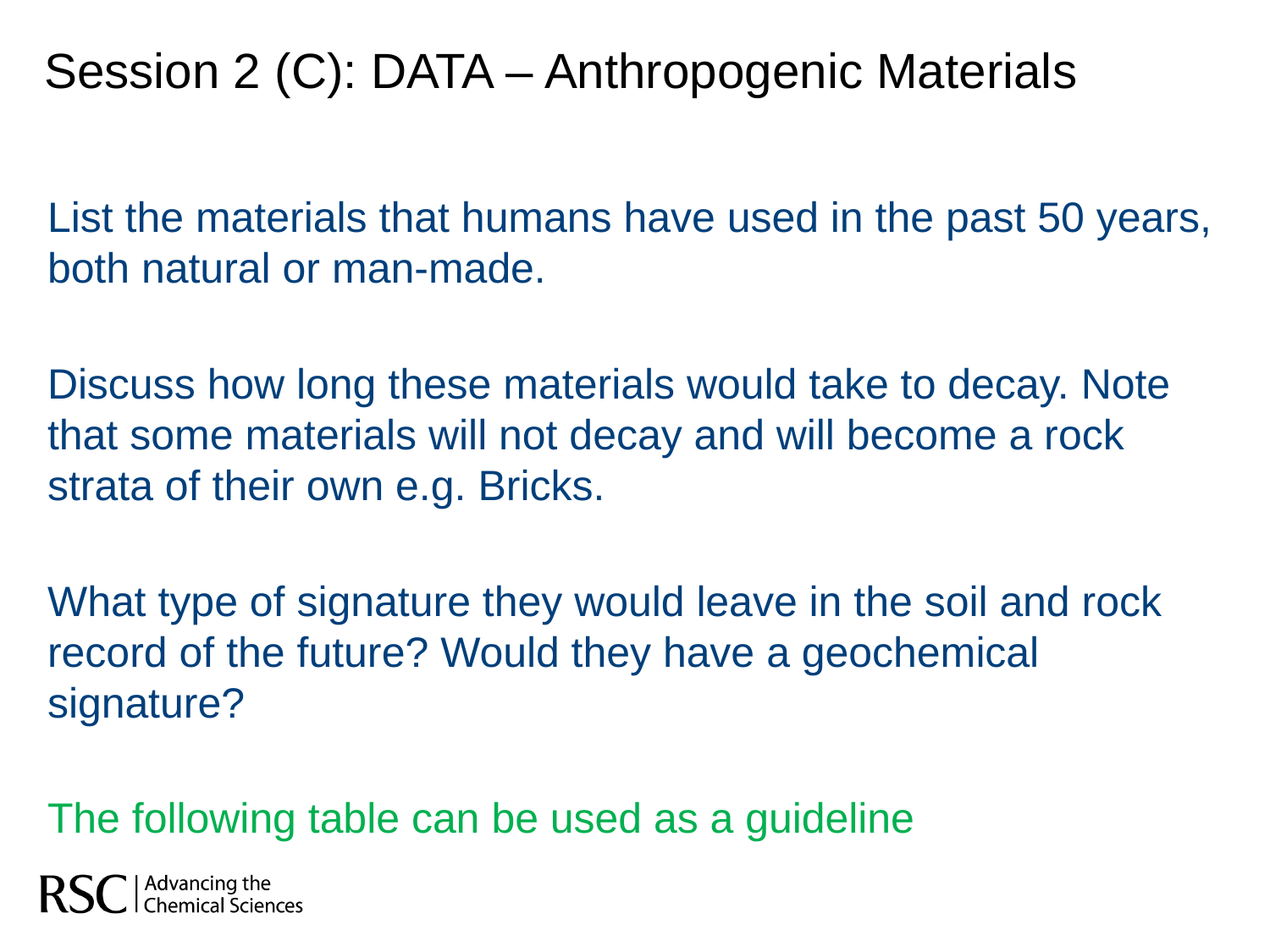

Session 2 (C): DATA – Anthropogenic Materials

List the materials that humans have used in the past 50 years, both natural or man-made.

Discuss how long these materials would take to decay. Note that some materials will not decay and will become a rock strata of their own e.g. Bricks.

What type of signature they would leave in the soil and rock record of the future? Would they have a geochemical signature?

The following table can be used as a guideline